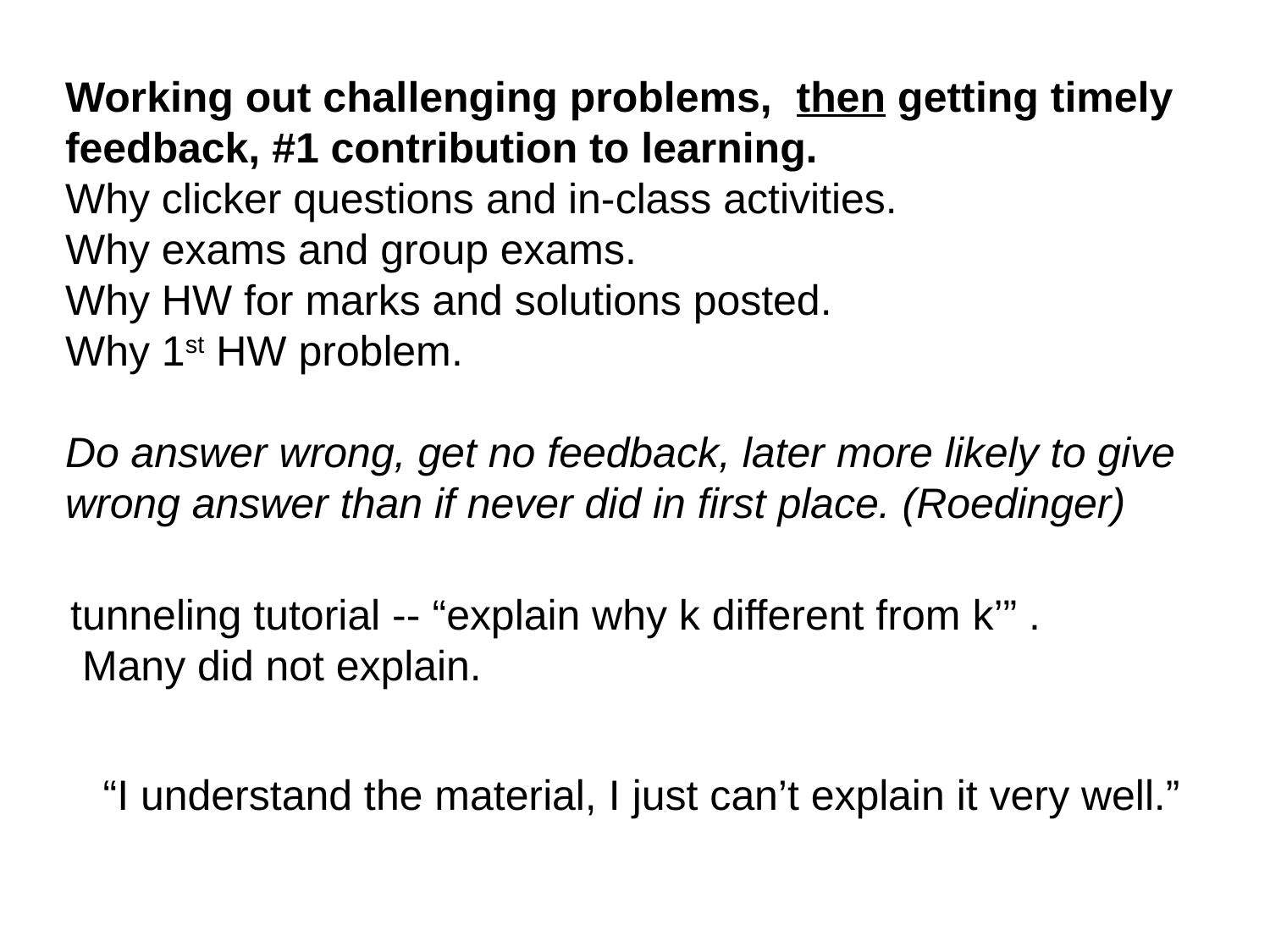

Working out challenging problems,  then getting timely feedback, #1 contribution to learning.
Why clicker questions and in-class activities.
Why exams and group exams.
Why HW for marks and solutions posted.
Why 1st HW problem.

Do answer wrong, get no feedback, later more likely to give wrong answer than if never did in first place. (Roedinger)
tunneling tutorial -- “explain why k different from k’” .
 Many did not explain.
“I understand the material, I just can’t explain it very well.”